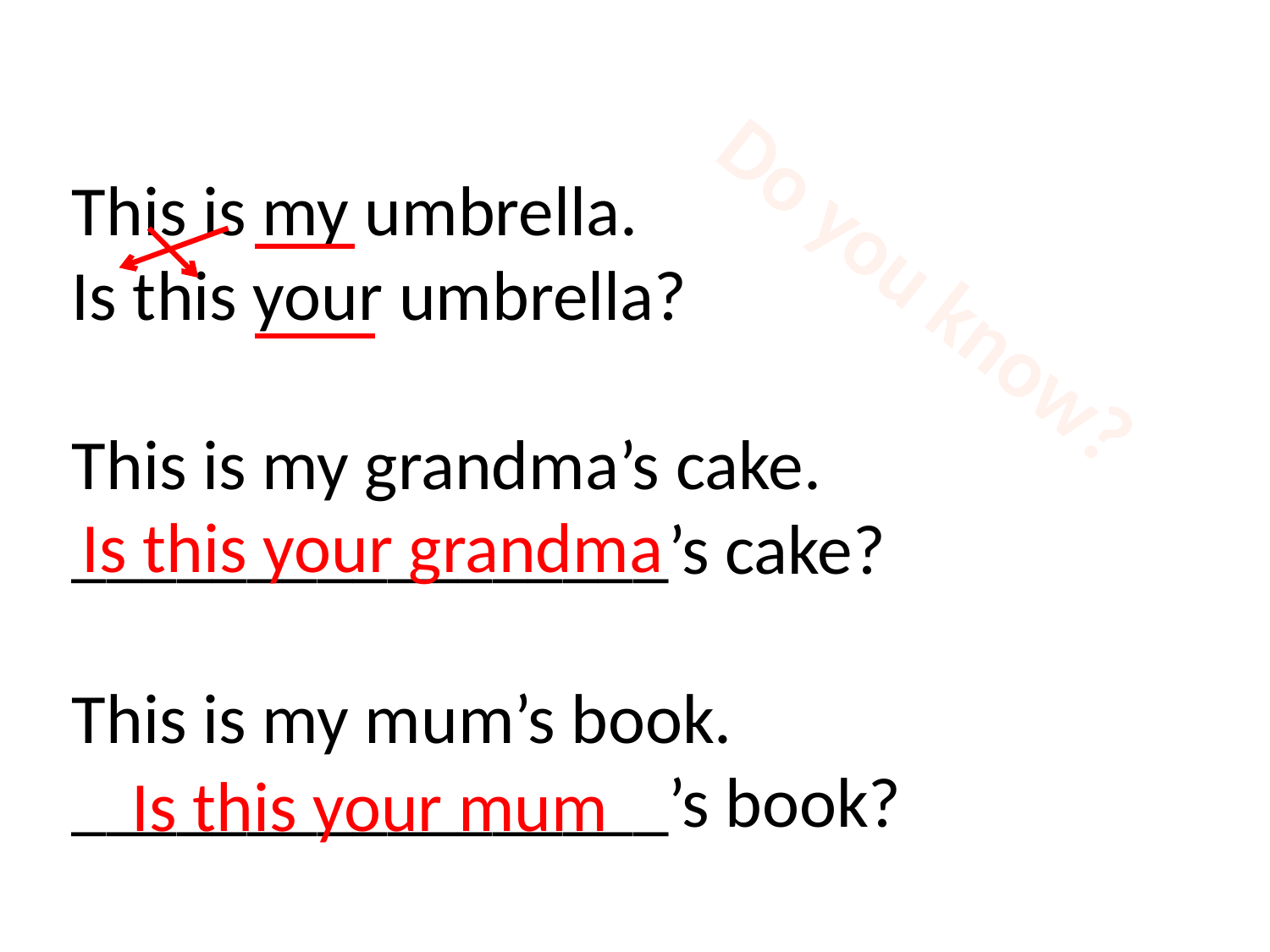

This is my umbrella.
Is this your umbrella?

This is my grandma’s cake.
_________________’s cake?

This is my mum’s book.
_________________’s book?
Do you know?
Is this your grandma
Is this your mum